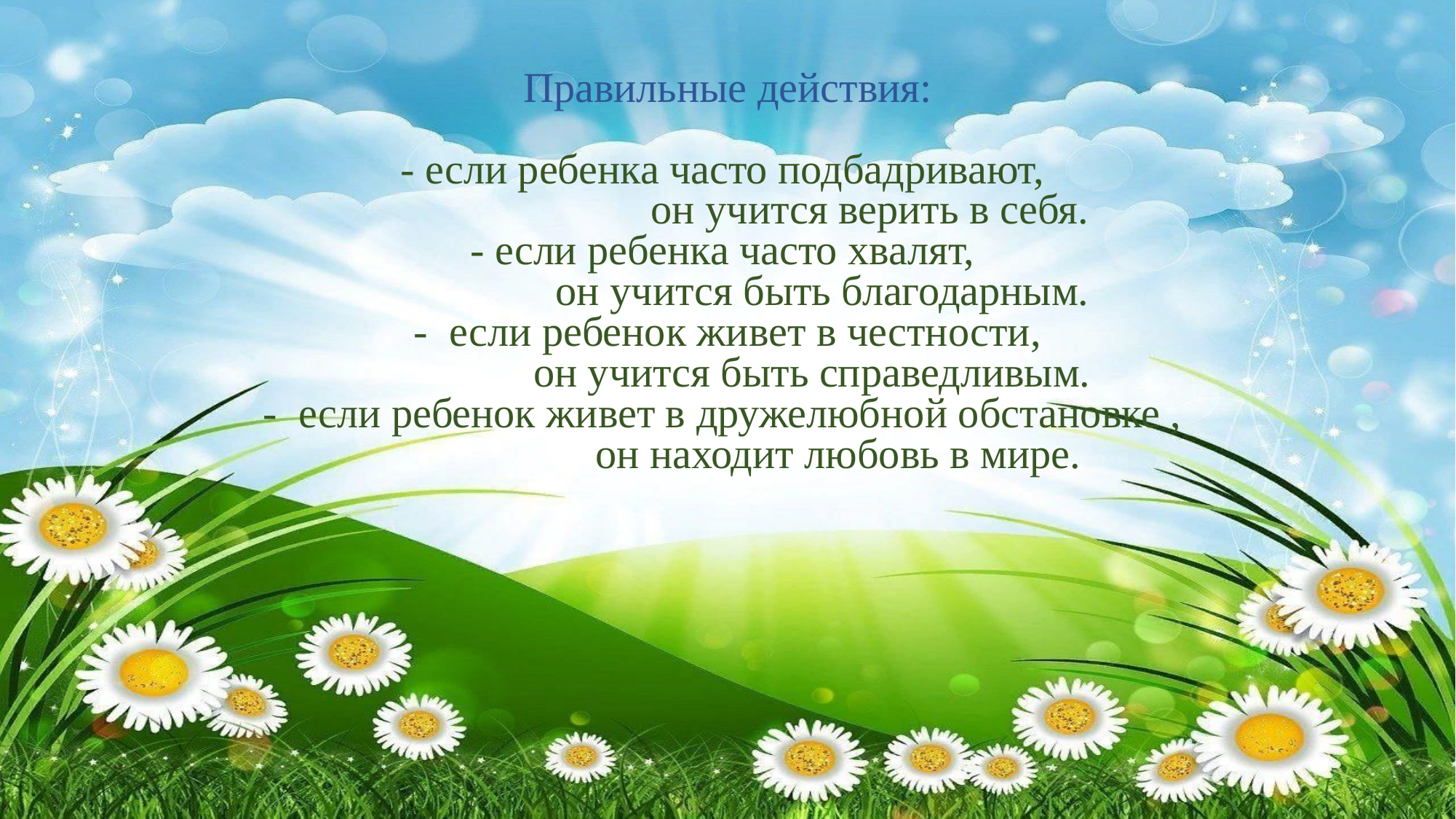

# Правильные действия: - если ребенка часто подбадривают, он учится верить в себя. - если ребенка часто хвалят, он учится быть благодарным. -  если ребенок живет в честности, он учится быть справедливым. -  если ребенок живет в дружелюбной обстановке , он находит любовь в мире.